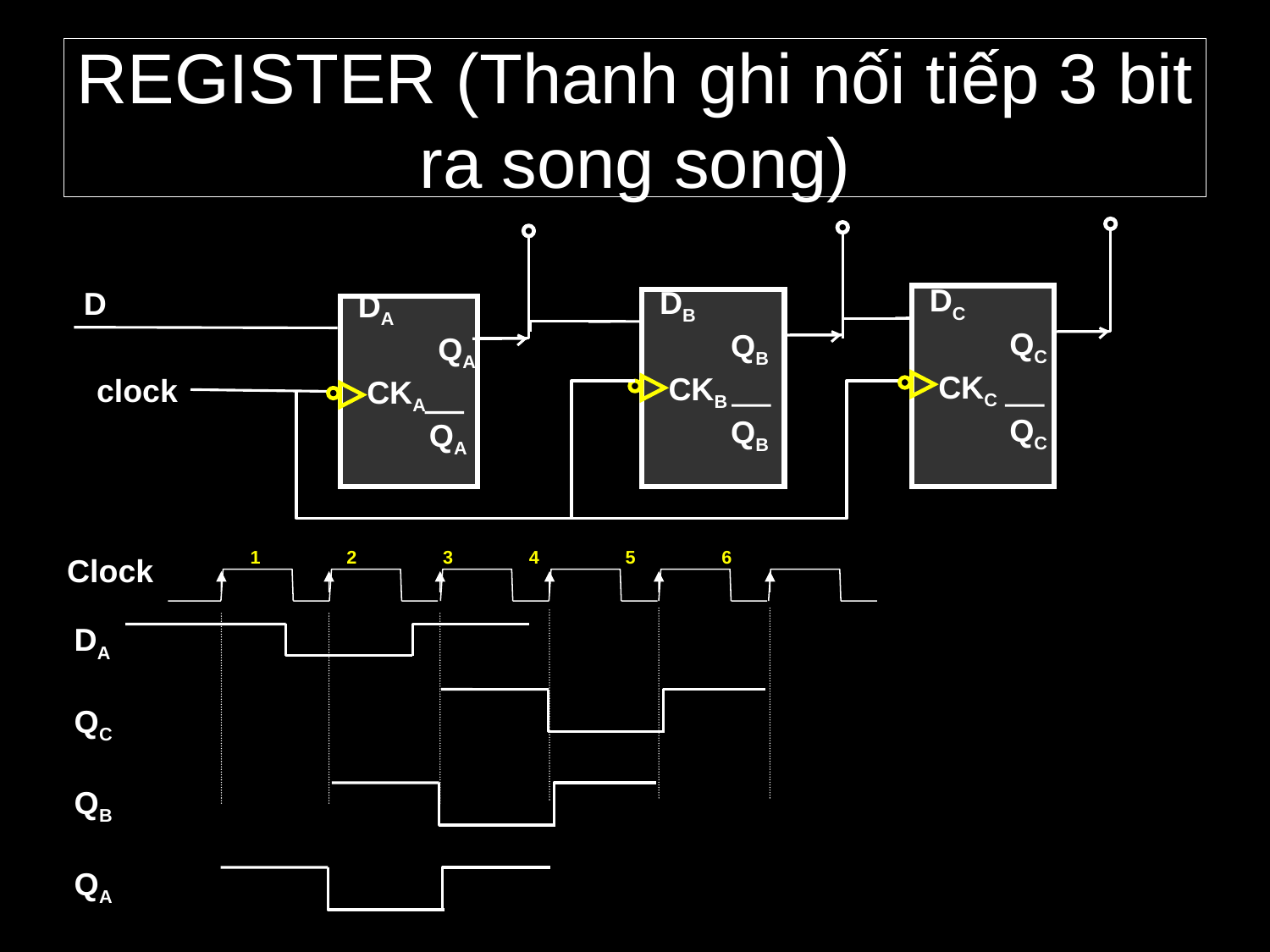

# REGISTER (Thanh ghi nối tiếp 3 bit ra song song)

D
  DC
           QC
   CKC
           QC

  DB
          QB
   CKB
          QB

  DA
           QA
   CKA
          QA

clock

     1                 2                 3               4                 5                 6
Clock

 DA

 QC

 QB

 QA